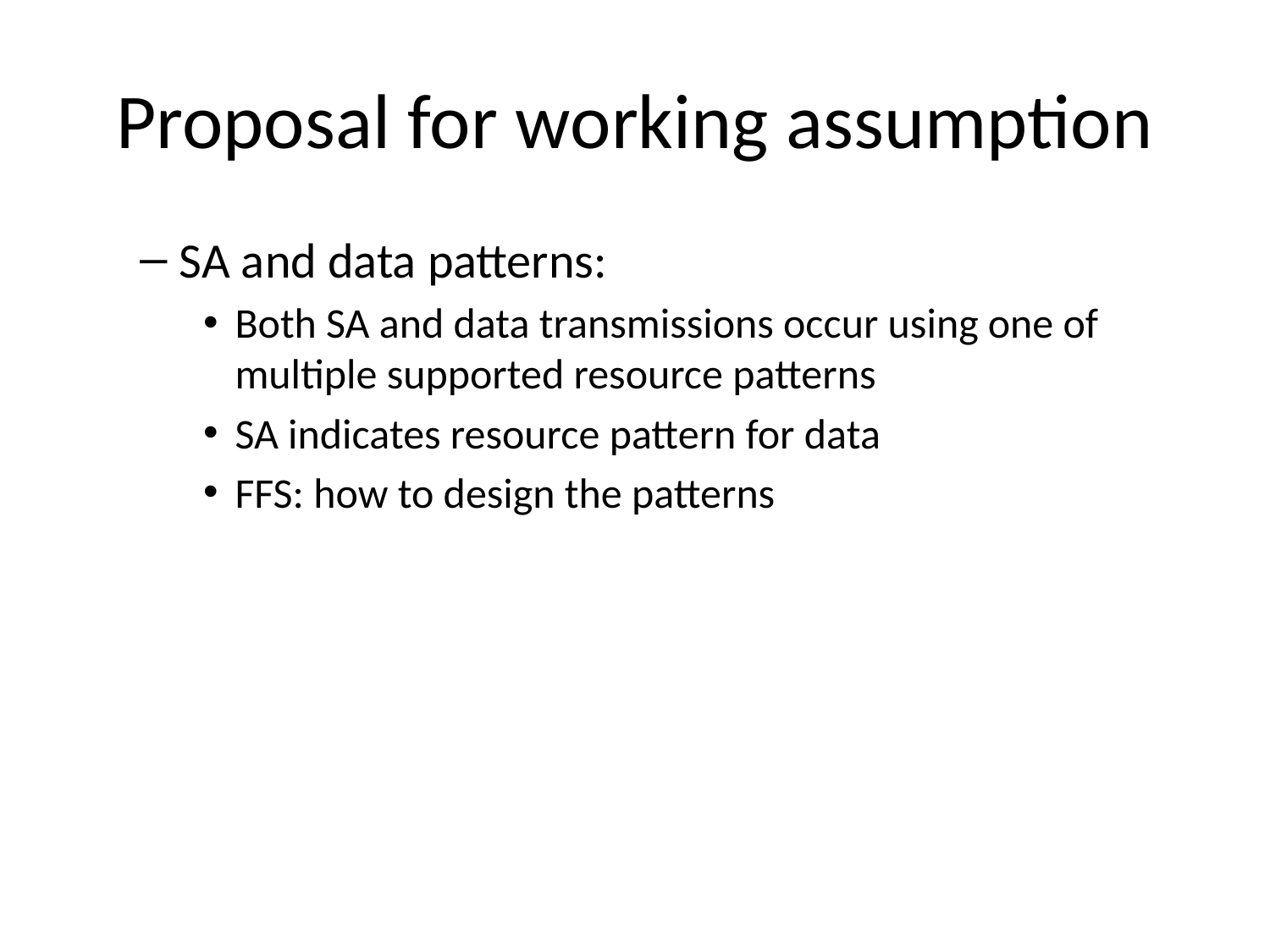

# Proposal for working assumption
SA and data patterns:
Both SA and data transmissions occur using one of multiple supported resource patterns
SA indicates resource pattern for data
FFS: how to design the patterns